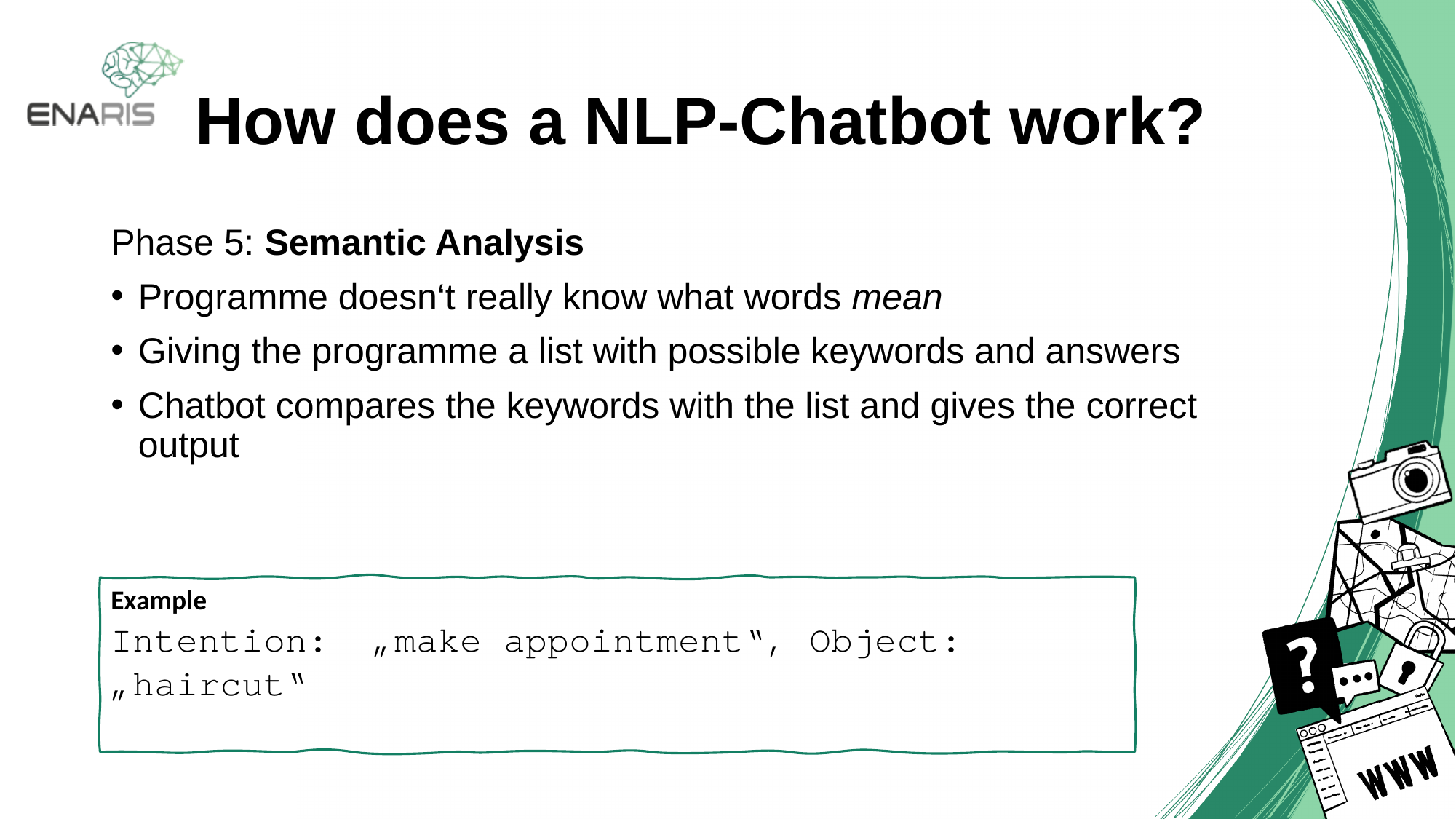

# How does a NLP-Chatbot work?
Phase 5: Semantic Analysis
Programme doesn‘t really know what words mean
Giving the programme a list with possible keywords and answers
Chatbot compares the keywords with the list and gives the correct output
Example
Intention:  „make appointment“, Object: „haircut“